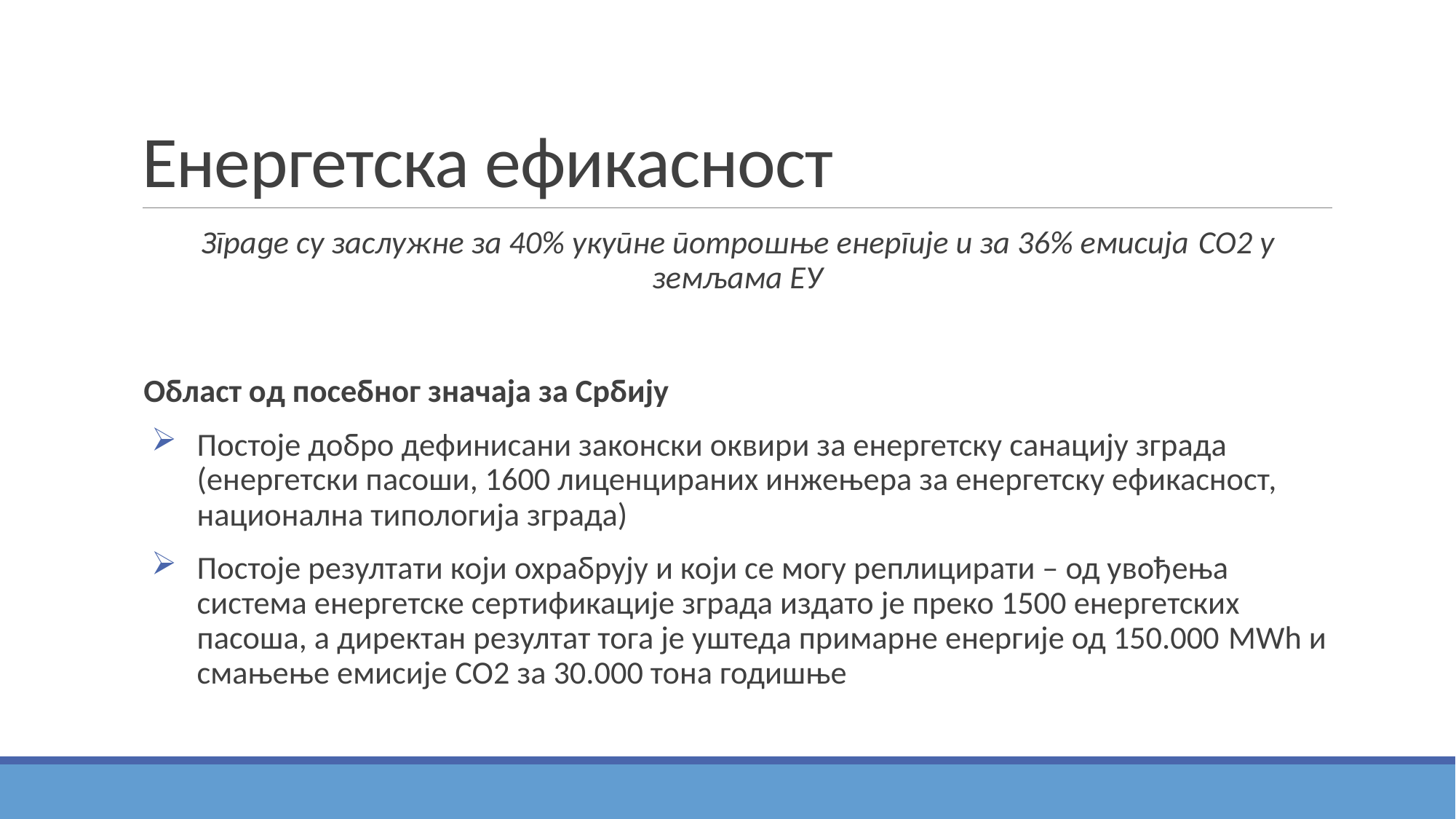

# Енергетска ефикасност
Зграде су заслужне за 40% укупне потрошње енергије и за 36% емисија CO2 у земљама ЕУ

Област од посебног значаја за Србију
Постоје добро дефинисани законски оквири за енергетску санацију зграда (енергетски пасоши, 1600 лиценцираних инжењера за енергетску ефикасност, национална типологија зграда)
Постоје резултати који охрабрују и који се могу реплицирати – од увођења система енергетске сертификације зграда издато је преко 1500 енергетских пасоша, а директан резултат тога је уштеда примарне енергије од 150.000 MWh и смањење емисије CO2 за 30.000 тона годишње